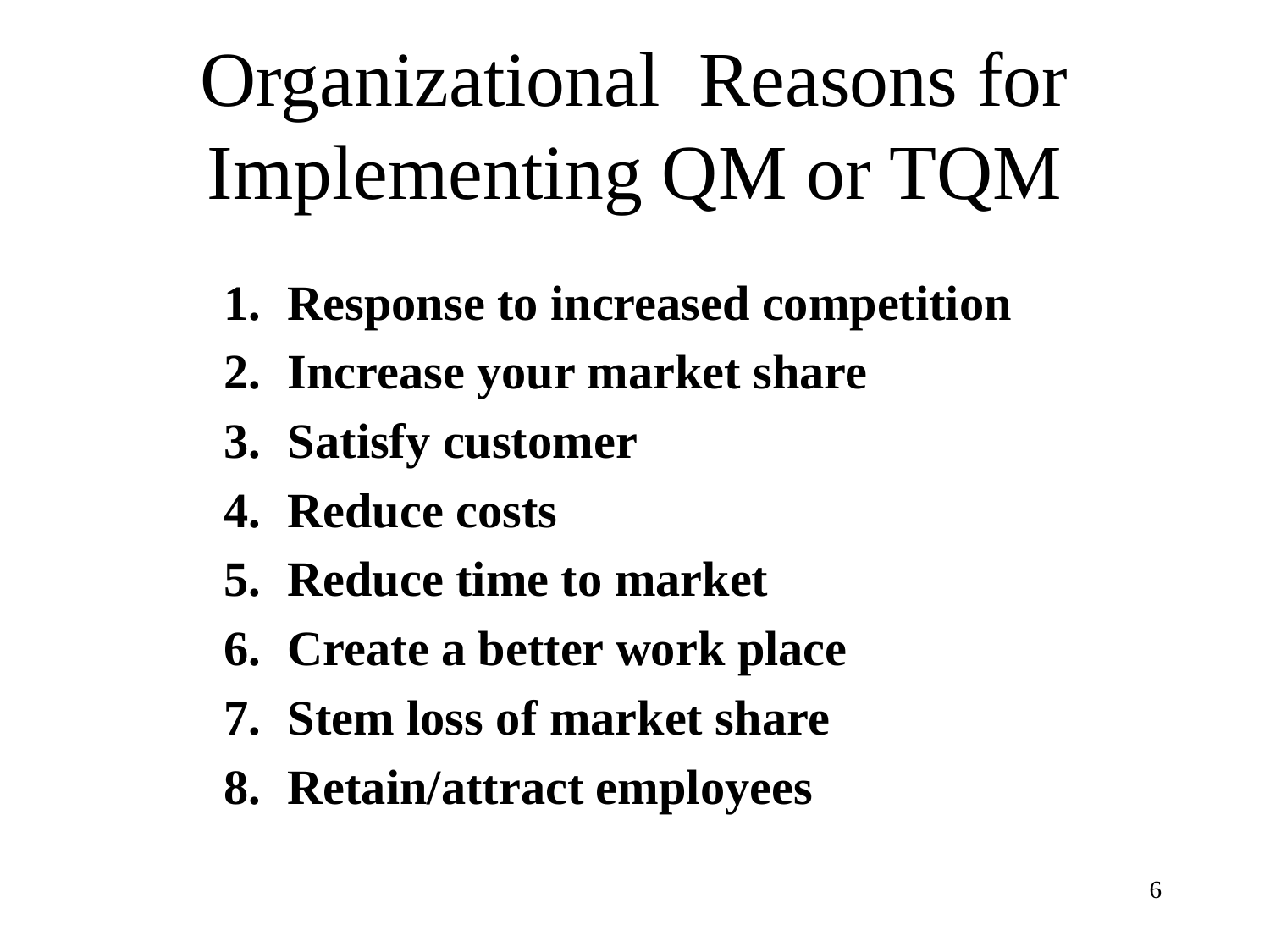

# Organizational  Reasons for Implementing QM or TQM
Response to increased competition
Increase your market share
Satisfy customer
Reduce costs
Reduce time to market
Create a better work place
Stem loss of market share
Retain/attract employees
6